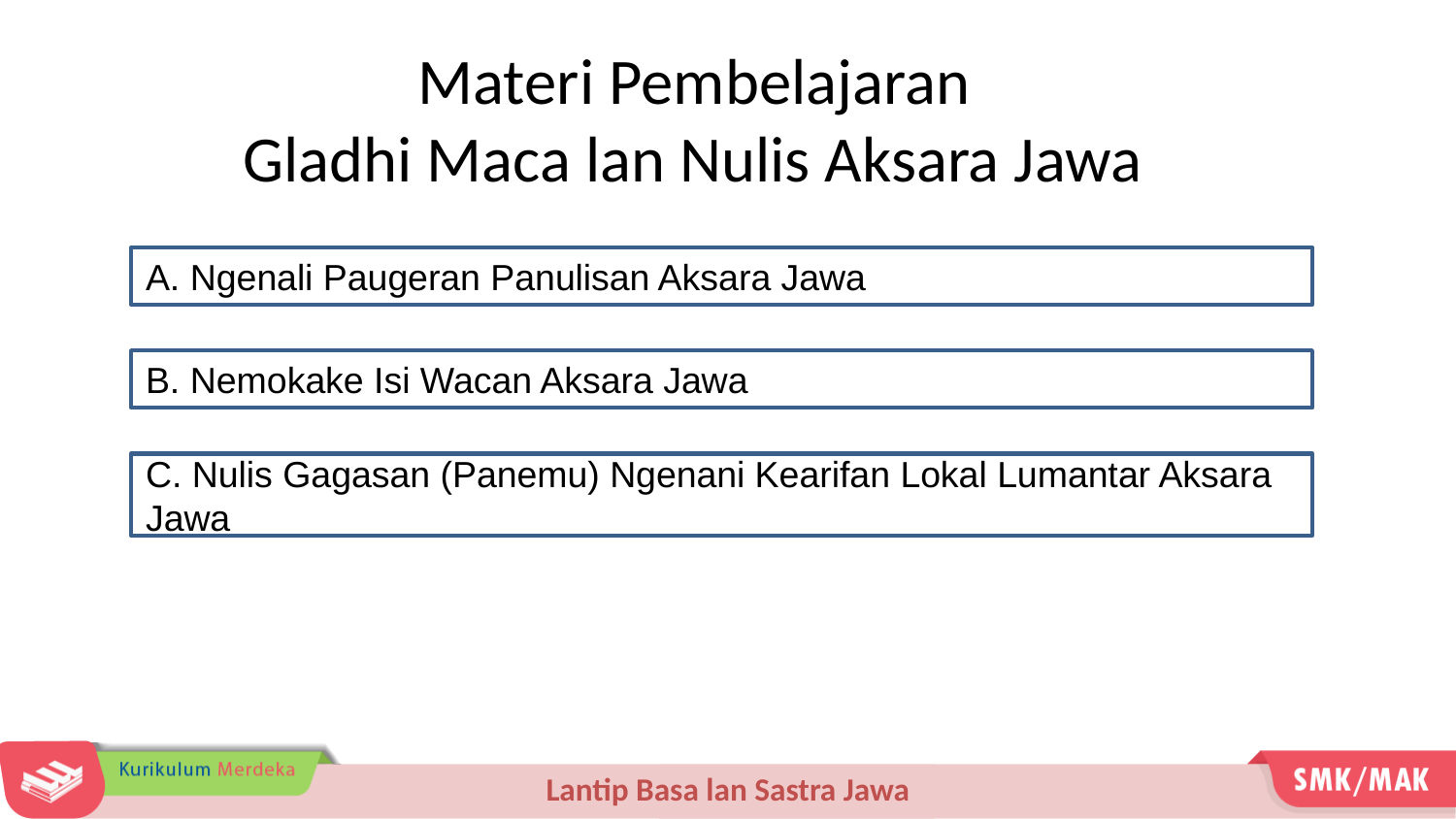

# Materi Pembelajaran Gladhi Maca lan Nulis Aksara Jawa
A. Ngenali Paugeran Panulisan Aksara Jawa
B. Nemokake Isi Wacan Aksara Jawa
C. Nulis Gagasan (Panemu) Ngenani Kearifan Lokal Lumantar Aksara Jawa